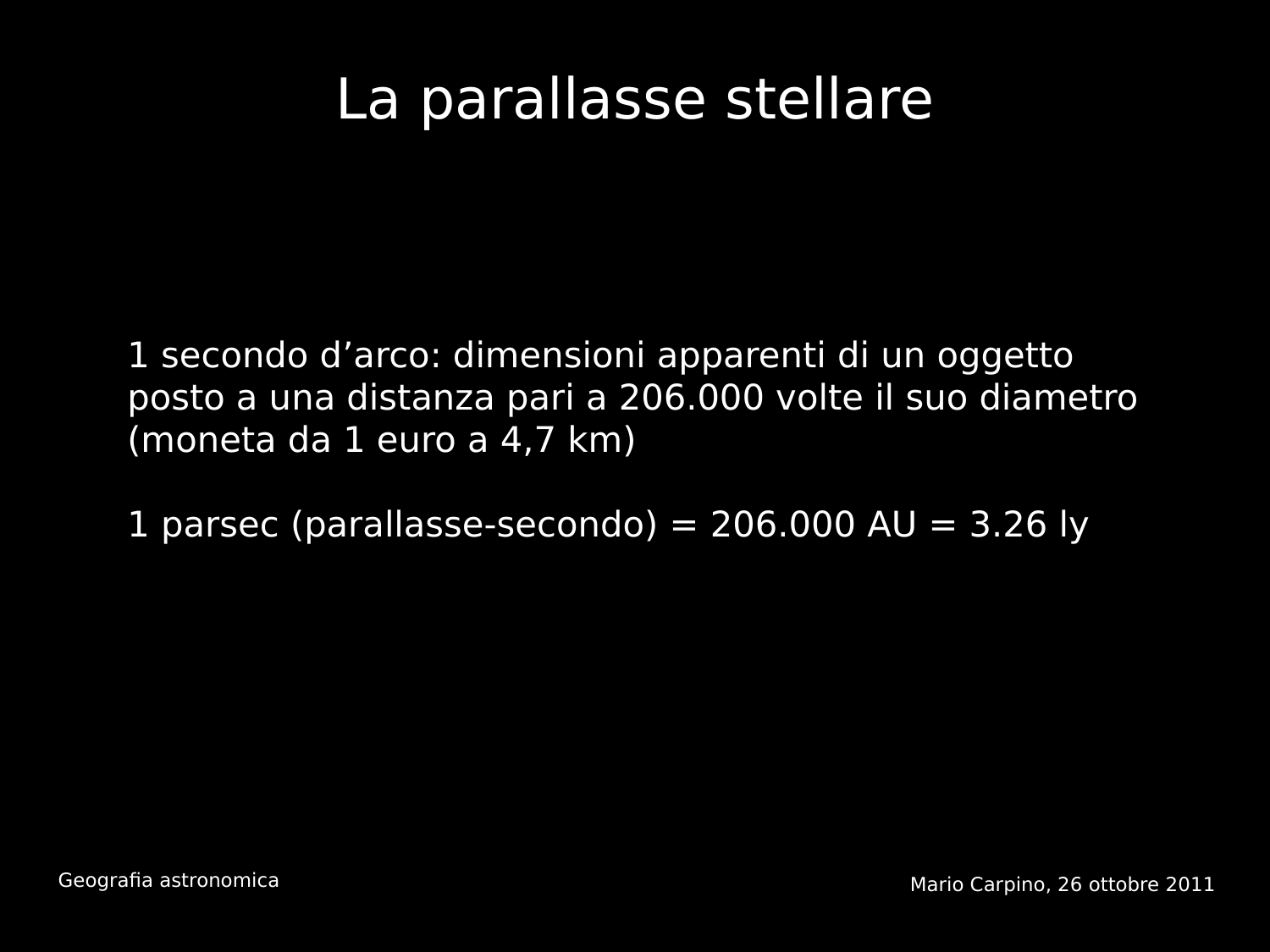

La parallasse stellare
1 secondo d’arco: dimensioni apparenti di un oggetto posto a una distanza pari a 206.000 volte il suo diametro
(moneta da 1 euro a 4,7 km)

1 parsec (parallasse-secondo) = 206.000 AU = 3.26 ly
Geografia astronomica
Mario Carpino, 26 ottobre 2011